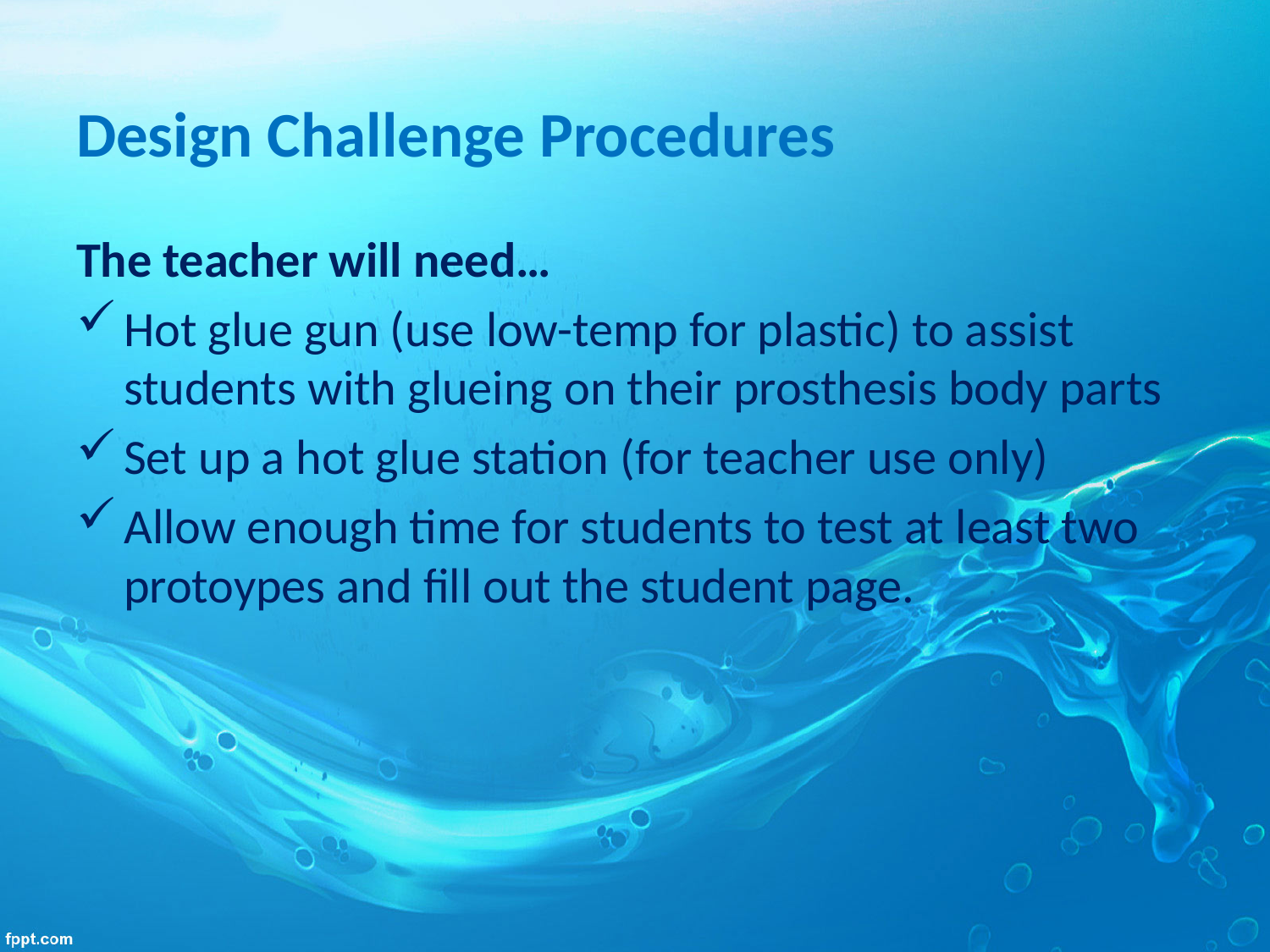

# Design Challenge Procedures
The teacher will need…
Hot glue gun (use low-temp for plastic) to assist students with glueing on their prosthesis body parts
Set up a hot glue station (for teacher use only)
Allow enough time for students to test at least two protoypes and fill out the student page.